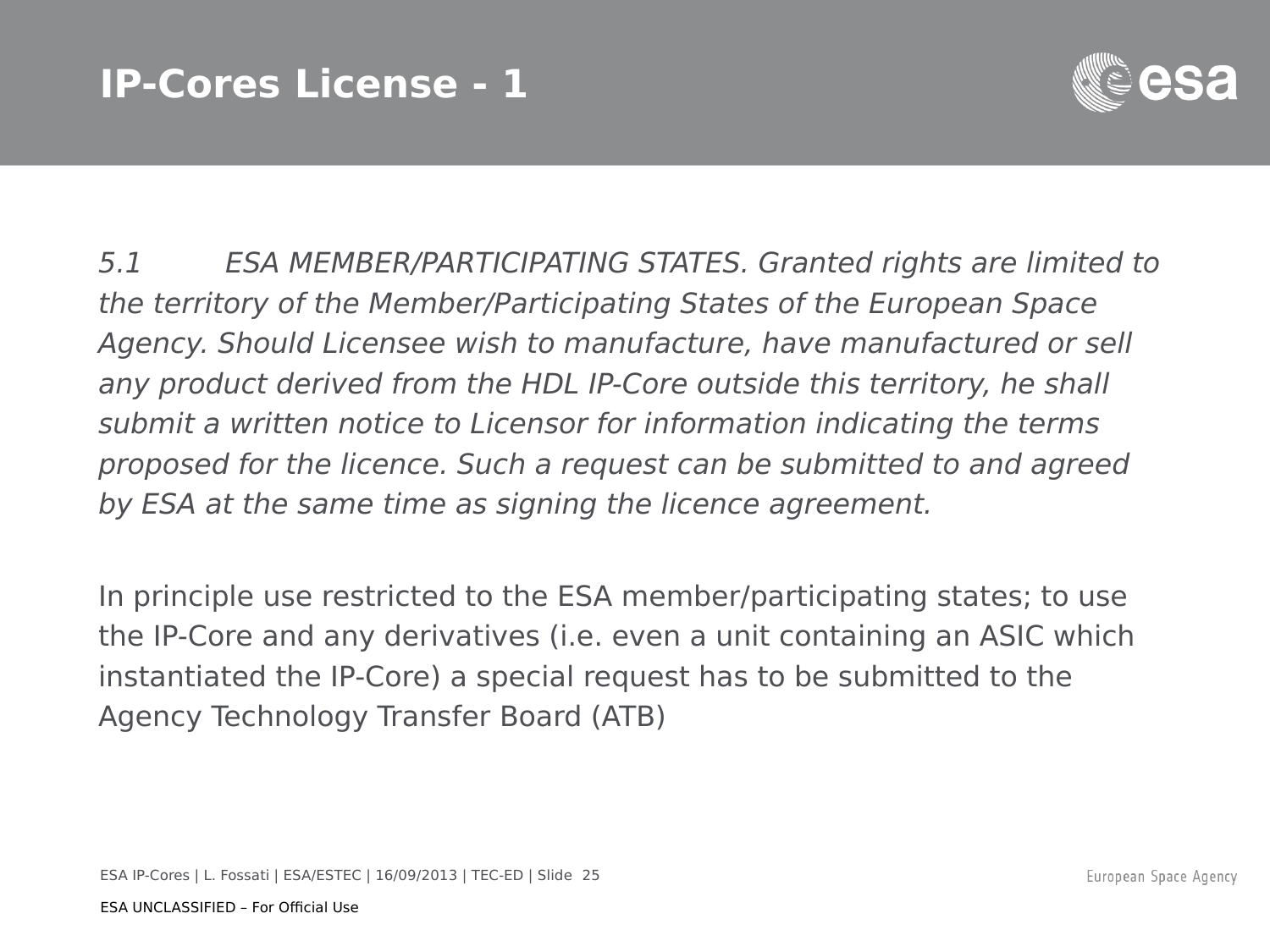

# IP-Cores License - 1
5.1 	ESA MEMBER/PARTICIPATING STATES. Granted rights are limited to the territory of the Member/Participating States of the European Space Agency. Should Licensee wish to manufacture, have manufactured or sell any product derived from the HDL IP-Core outside this territory, he shall submit a written notice to Licensor for information indicating the terms proposed for the licence. Such a request can be submitted to and agreed by ESA at the same time as signing the licence agreement.

In principle use restricted to the ESA member/participating states; to use the IP-Core and any derivatives (i.e. even a unit containing an ASIC which instantiated the IP-Core) a special request has to be submitted to the Agency Technology Transfer Board (ATB)